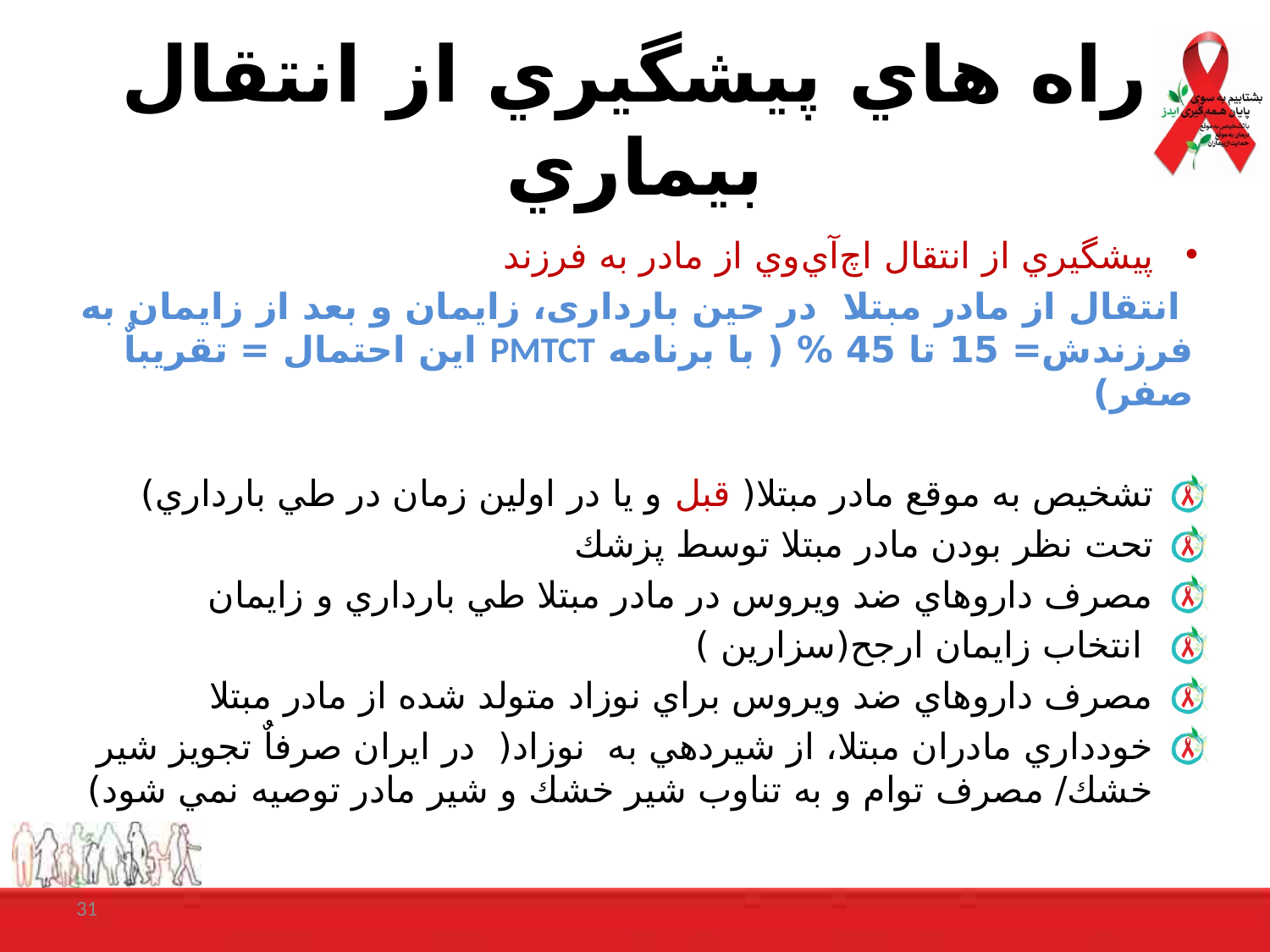

# راه هاي پيشگيري از انتقال بيماري
پيشگيري از انتقال اچ‌آي‌وي از مادر به فرزند
 انتقال از مادر مبتلا  در حین بارداری، زایمان و بعد از زایمان به فرزندش= 15 تا 45 % ( با برنامه PMTCT این احتمال = تقریباٌ صفر)

تشخيص به موقع مادر مبتلا( قبل و يا در اولين زمان در طي بارداري)
تحت نظر بودن مادر مبتلا توسط پزشك
مصرف داروهاي ضد ويروس در مادر مبتلا طي بارداري و زايمان
 انتخاب زايمان ارجح(سزارين )
مصرف داروهاي ضد ويروس براي نوزاد متولد شده از مادر مبتلا
خودداري مادران مبتلا، از شيردهي به  نوزاد(  در ايران صرفاٌ تجويز شير خشك/ مصرف توام و به تناوب شير خشك و شير مادر توصيه نمي شود)
31